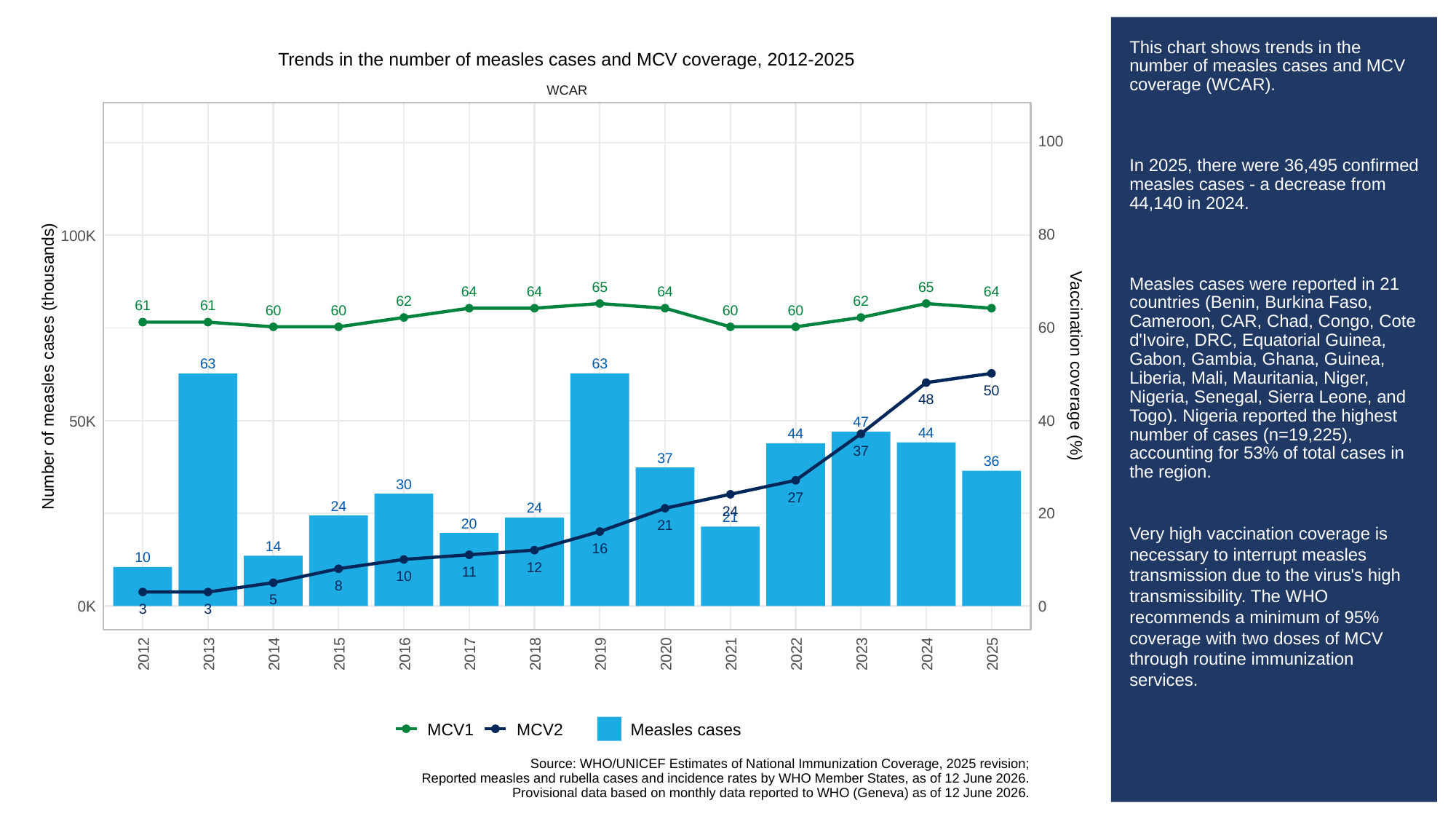

# This chart shows trends in the number of measles cases and MCV coverage (WCAR).

In 2025, there were 36,495 confirmed measles cases - a decrease from 44,140 in 2024.

Measles cases were reported in 21 countries (Benin, Burkina Faso, Cameroon, CAR, Chad, Congo, Cote d'Ivoire, DRC, Equatorial Guinea, Gabon, Gambia, Ghana, Guinea, Liberia, Mali, Mauritania, Niger, Nigeria, Senegal, Sierra Leone, and Togo). Nigeria reported the highest number of cases (n=19,225), accounting for 53% of total cases in the region.

Very high vaccination coverage is necessary to interrupt measles transmission due to the virus's high transmissibility. The WHO recommends a minimum of 95% coverage with two doses of MCV through routine immunization services.

Trends in the number of measles cases and MCV coverage, 2012-2025
WCAR

100

80
100K

65
65
64
64
64
64
62
62
61
61

60
60
60
60

60

63
63
Number of measles cases (thousands)
Vaccination coverage (%)

50
48
40
50K
47

44
44

37
37
36

30

27

24
24

24
20
21

20
21

14
16

10

12

11

10

8

5
0K
0
3
3

2012
2013
2014
2015
2016
2017
2018
2019
2020
2021
2022
2023
2024
2025

MCV1
MCV2
Measles cases

Source: WHO/UNICEF Estimates of National Immunization Coverage, 2025 revision;
Reported measles and rubella cases and incidence rates by WHO Member States, as of 12 June 2026.
Provisional data based on monthly data reported to WHO (Geneva) as of 12 June 2026.